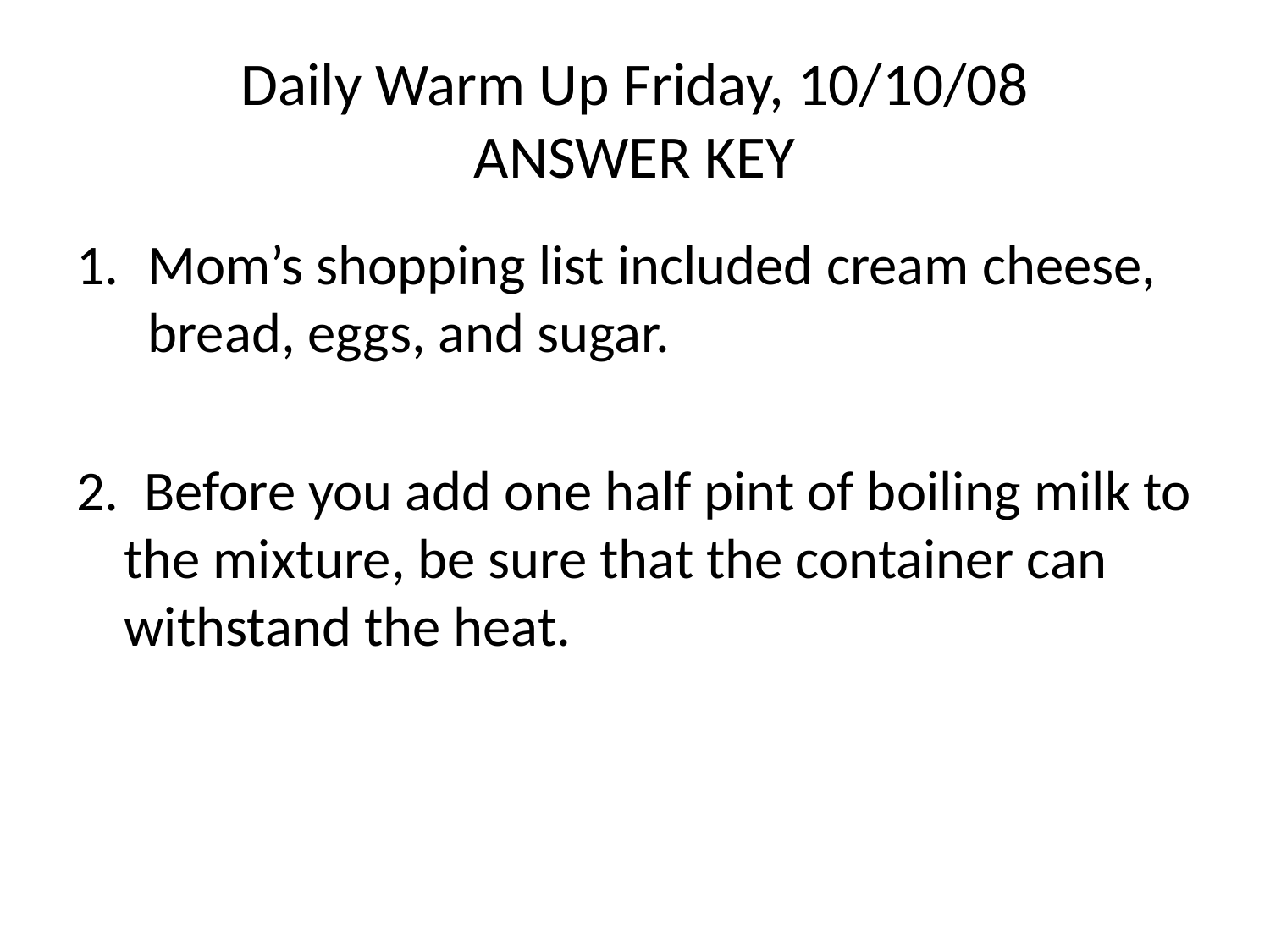

# Daily Warm Up Friday, 10/10/08 ANSWER KEY
Mom’s shopping list included cream cheese, bread, eggs, and sugar.

2.  Before you add one half pint of boiling milk to the mixture, be sure that the container can withstand the heat.